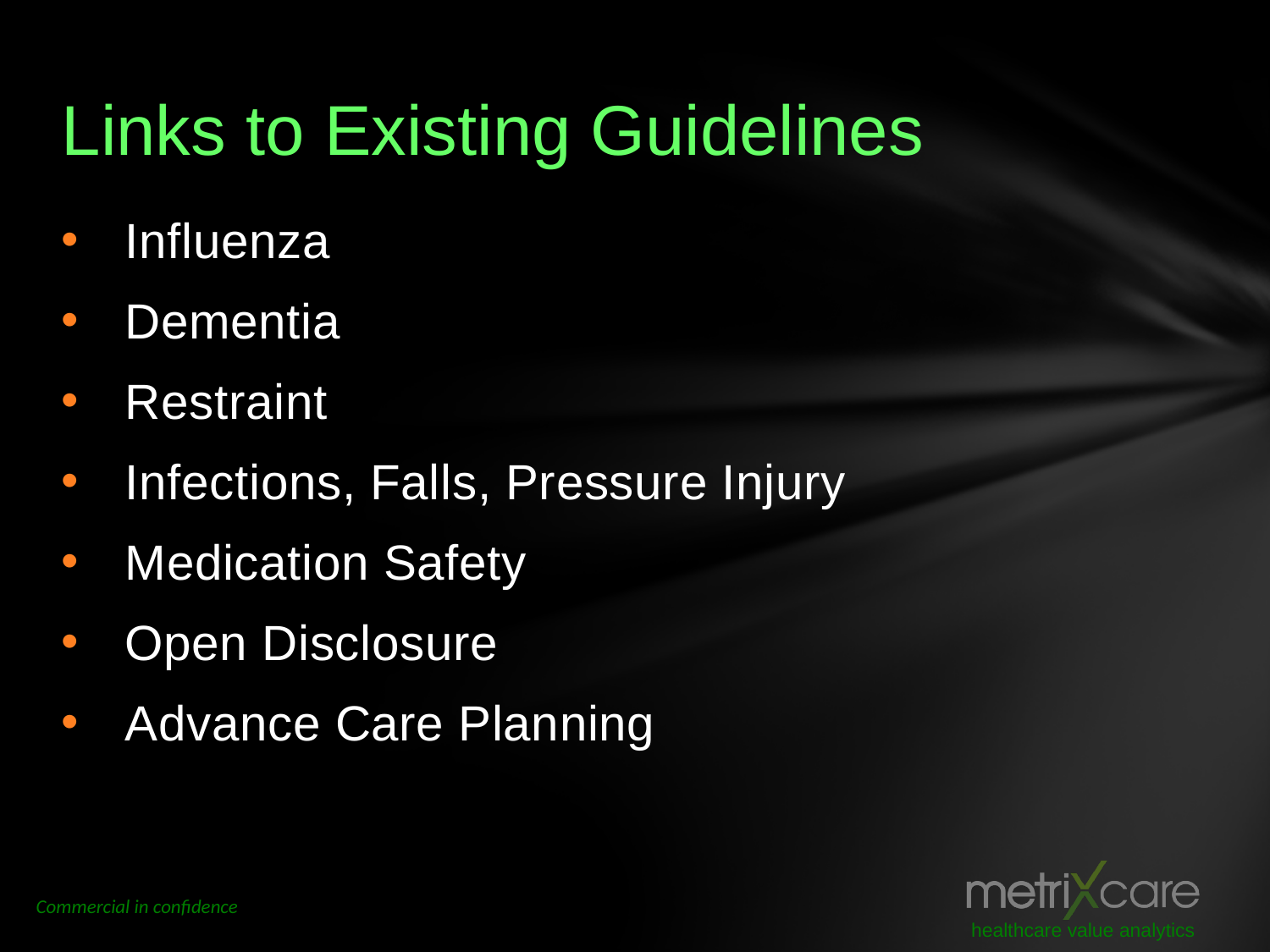

# Links to Existing Guidelines
Influenza
Dementia
Restraint
Infections, Falls, Pressure Injury
Medication Safety
Open Disclosure
Advance Care Planning